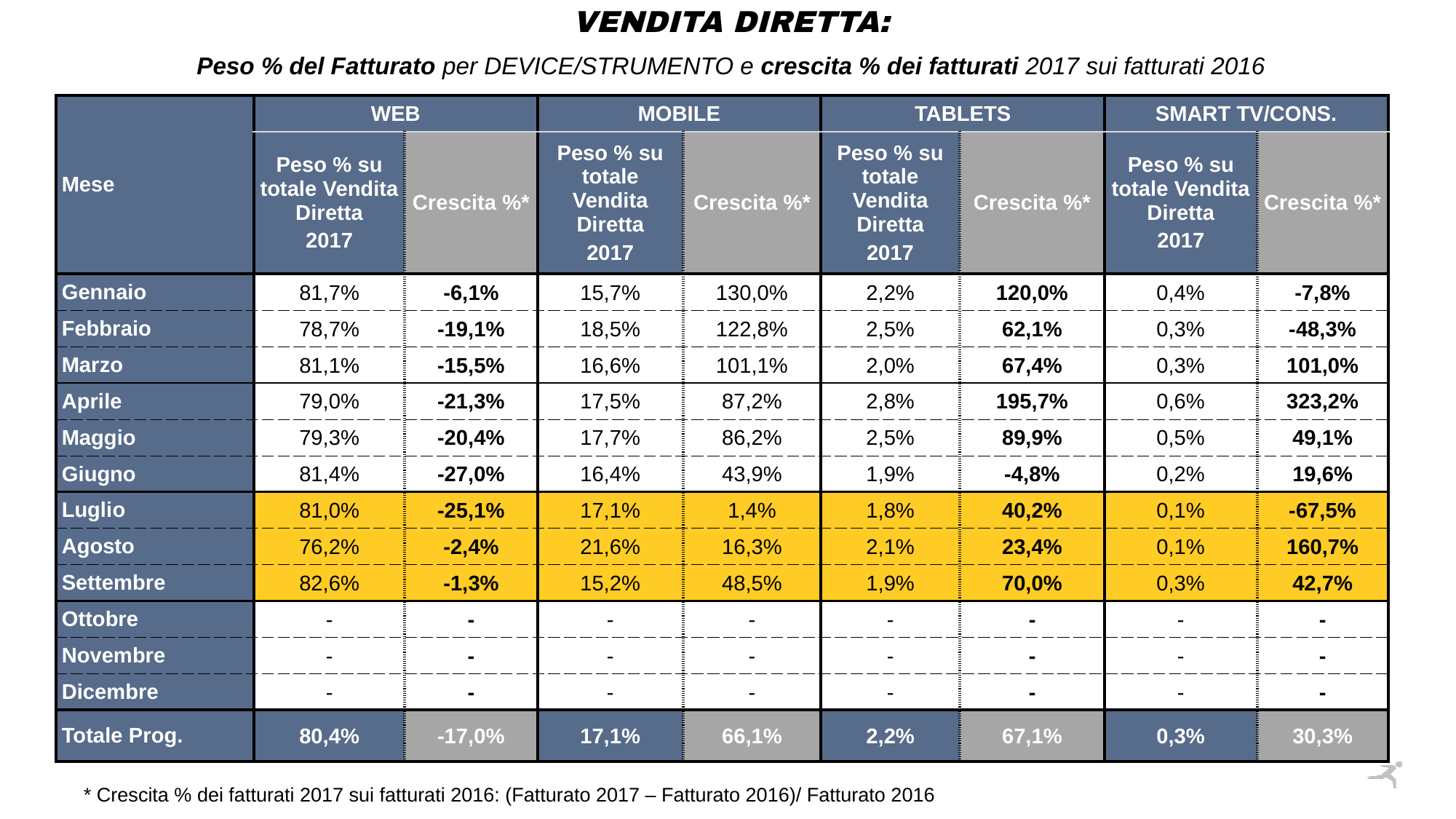

VENDITA DIRETTA:
Peso % del Fatturato per DEVICE/STRUMENTO e crescita % dei fatturati 2017 sui fatturati 2016
| Mese | WEB |  | MOBILE |  | TABLETS |  | SMART TV/CONS. |  |
| --- | --- | --- | --- | --- | --- | --- | --- | --- |
|  | Peso % su totale Vendita Diretta 2017 | Crescita %\* | Peso % su totale Vendita Diretta 2017 | Crescita %\* | Peso % su totale Vendita Diretta 2017 | Crescita %\* | Peso % su totale Vendita Diretta 2017 | Crescita %\* |
| Gennaio | 81,7% | -6,1% | 15,7% | 130,0% | 2,2% | 120,0% | 0,4% | -7,8% |
| Febbraio | 78,7% | -19,1% | 18,5% | 122,8% | 2,5% | 62,1% | 0,3% | -48,3% |
| Marzo | 81,1% | -15,5% | 16,6% | 101,1% | 2,0% | 67,4% | 0,3% | 101,0% |
| Aprile | 79,0% | -21,3% | 17,5% | 87,2% | 2,8% | 195,7% | 0,6% | 323,2% |
| Maggio | 79,3% | -20,4% | 17,7% | 86,2% | 2,5% | 89,9% | 0,5% | 49,1% |
| Giugno | 81,4% | -27,0% | 16,4% | 43,9% | 1,9% | -4,8% | 0,2% | 19,6% |
| Luglio | 81,0% | -25,1% | 17,1% | 1,4% | 1,8% | 40,2% | 0,1% | -67,5% |
| Agosto | 76,2% | -2,4% | 21,6% | 16,3% | 2,1% | 23,4% | 0,1% | 160,7% |
| Settembre | 82,6% | -1,3% | 15,2% | 48,5% | 1,9% | 70,0% | 0,3% | 42,7% |
| Ottobre | - | - | - | - | - | - | - | - |
| Novembre | - | - | - | - | - | - | - | - |
| Dicembre | - | - | - | - | - | - | - | - |
| Totale Prog. | 80,4% | -17,0% | 17,1% | 66,1% | 2,2% | 67,1% | 0,3% | 30,3% |
* Crescita % dei fatturati 2017 sui fatturati 2016: (Fatturato 2017 – Fatturato 2016)/ Fatturato 2016